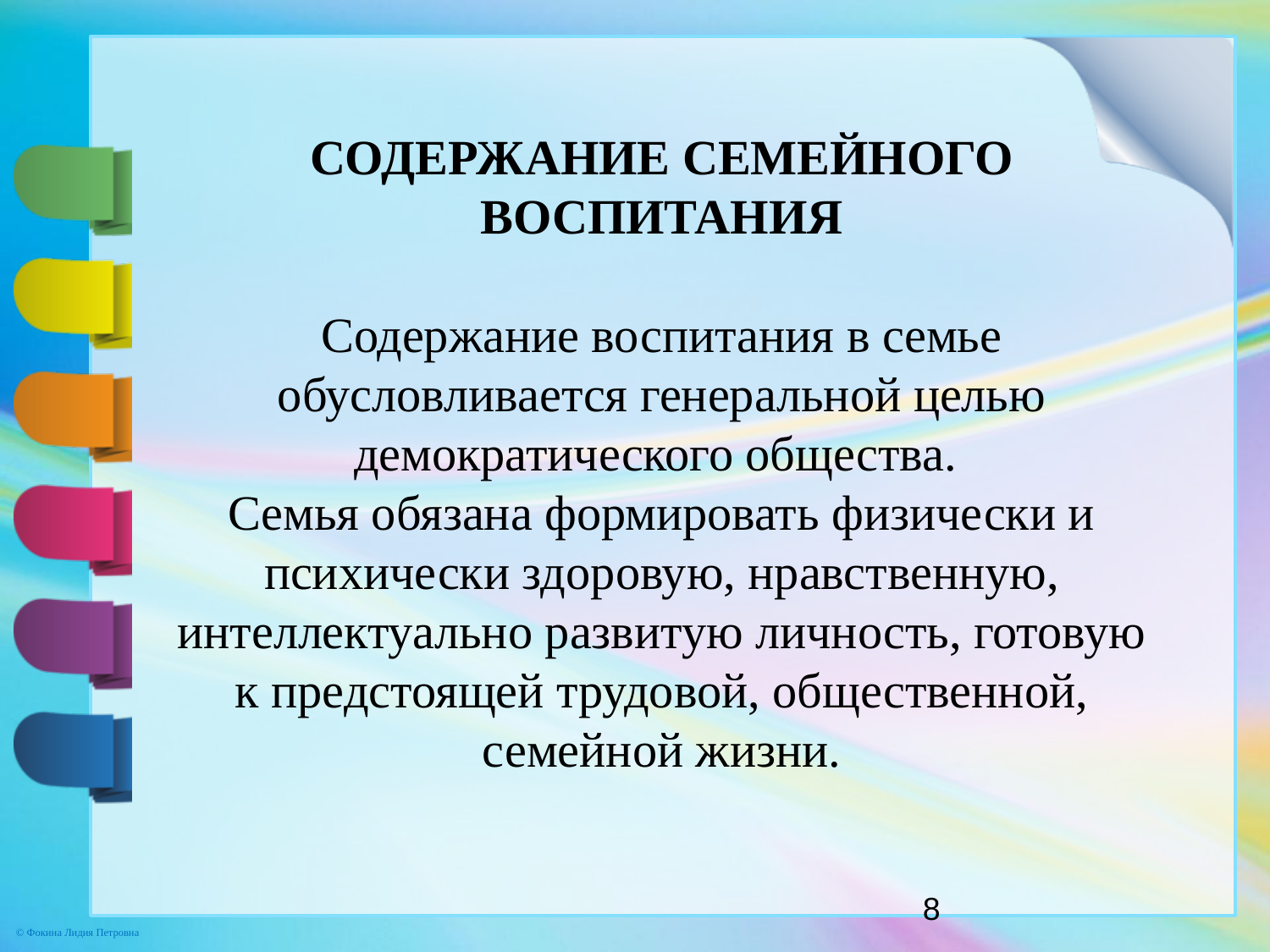

# Содержание семейного воспитания Содержание воспитания в семье обусловливается генеральной целью демократического общества. Семья обязана формировать физически и психически здоровую, нравственную, интеллектуально развитую личность, готовую к предстоящей трудовой, общественной, семейной жизни.

8